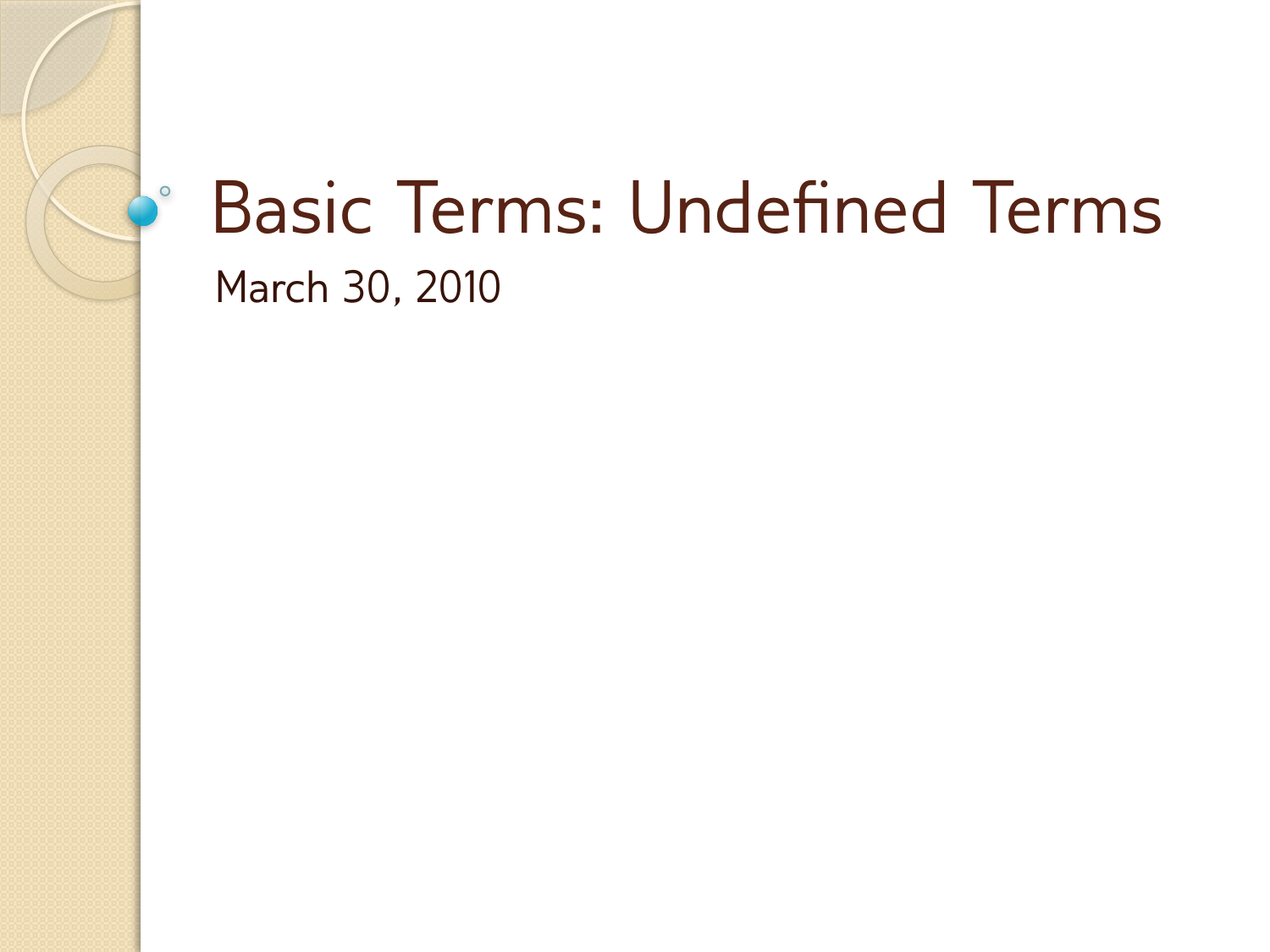

# Basic Terms: Undefined Terms
March 30, 2010